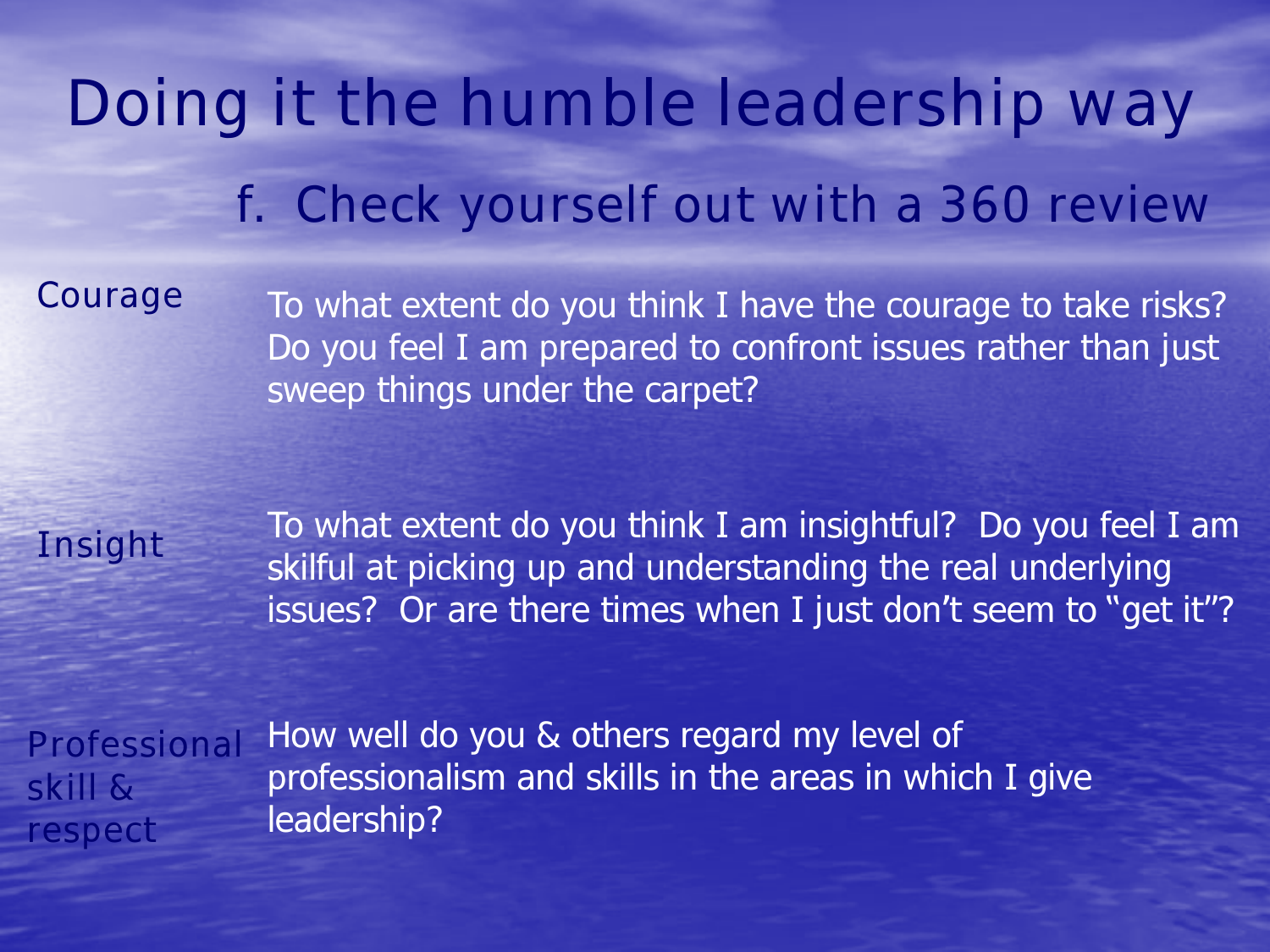

Doing it the humble leadership way
f.  Check yourself out with a 360 review
Courage
To what extent do you think I have the courage to take risks?   Do you feel I am prepared to confront issues rather than just sweep things under the carpet?
To what extent do you think I am insightful?  Do you feel I am skilful at picking up and understanding the real underlying issues?  Or are there times when I just don’t seem to “get it”?
Insight
How well do you & others regard my level of professionalism and skills in the areas in which I give leadership?
Professional skill & respect